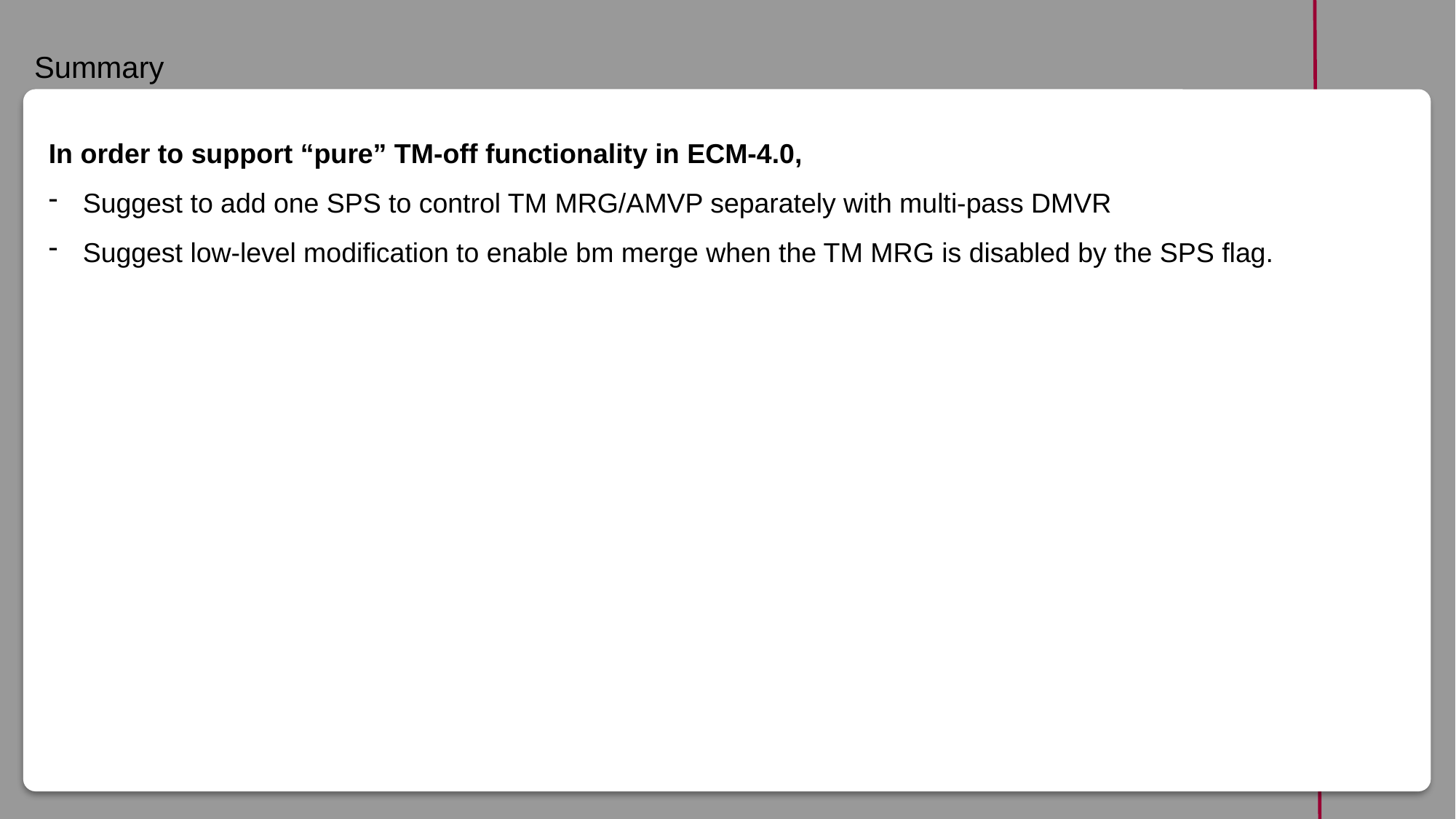

Summary

In order to support “pure” TM-off functionality in ECM-4.0,
Suggest to add one SPS to control TM MRG/AMVP separately with multi-pass DMVR
Suggest low-level modification to enable bm merge when the TM MRG is disabled by the SPS flag.